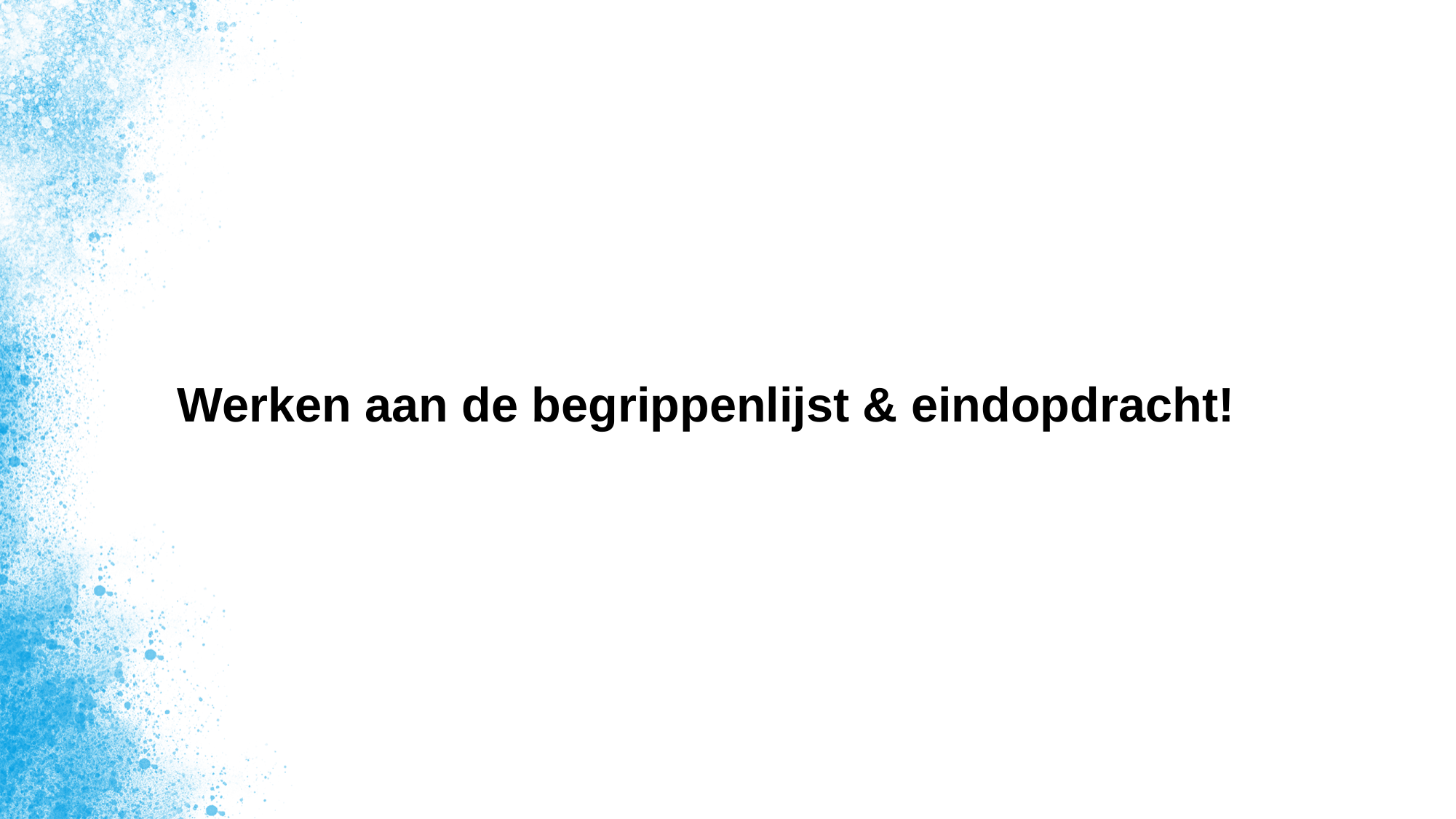

# Werken aan de begrippenlijst & eindopdracht!